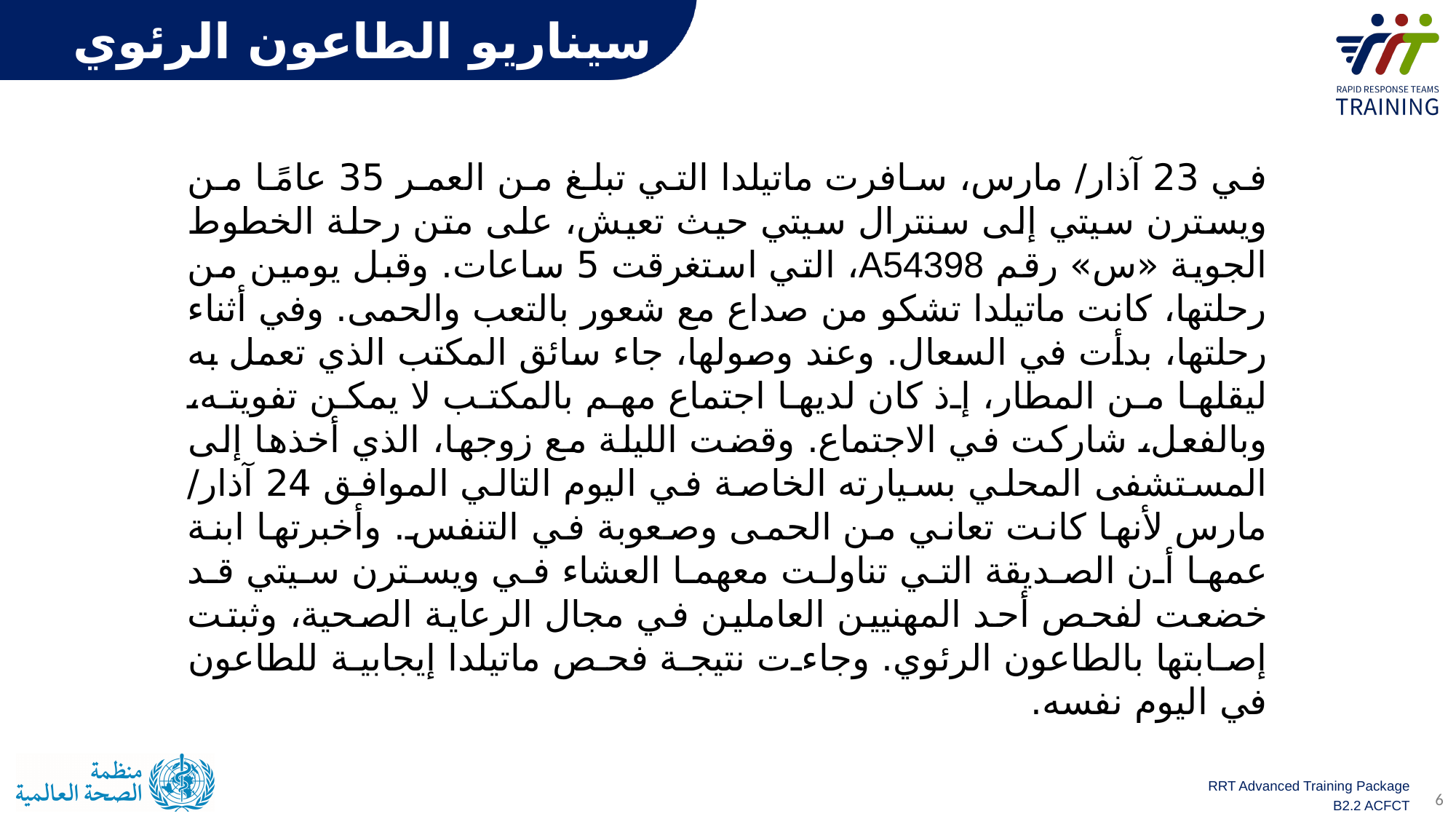

سيناريو الطاعون الرئوي
في 23 آذار/ مارس، سافرت ماتيلدا التي تبلغ من العمر 35 عامًا من ويسترن سيتي إلى سنترال سيتي حيث تعيش، على متن رحلة الخطوط الجوية «س» رقم A54398، التي استغرقت 5 ساعات. وقبل يومين من رحلتها، كانت ماتيلدا تشكو من صداع مع شعور بالتعب والحمى. وفي أثناء رحلتها، بدأت في السعال. وعند وصولها، جاء سائق المكتب الذي تعمل به ليقلها من المطار، إذ كان لديها اجتماع مهم بالمكتب لا يمكن تفويته، وبالفعل، شاركت في الاجتماع. وقضت الليلة مع زوجها، الذي أخذها إلى المستشفى المحلي بسيارته الخاصة في اليوم التالي الموافق 24 آذار/ مارس لأنها كانت تعاني من الحمى وصعوبة في التنفس. وأخبرتها ابنة عمها أن الصديقة التي تناولت معهما العشاء في ويسترن سيتي قد خضعت لفحص أحد المهنيين العاملين في مجال الرعاية الصحية، وثبتت إصابتها بالطاعون الرئوي. وجاءت نتيجة فحص ماتيلدا إيجابية للطاعون في اليوم نفسه.